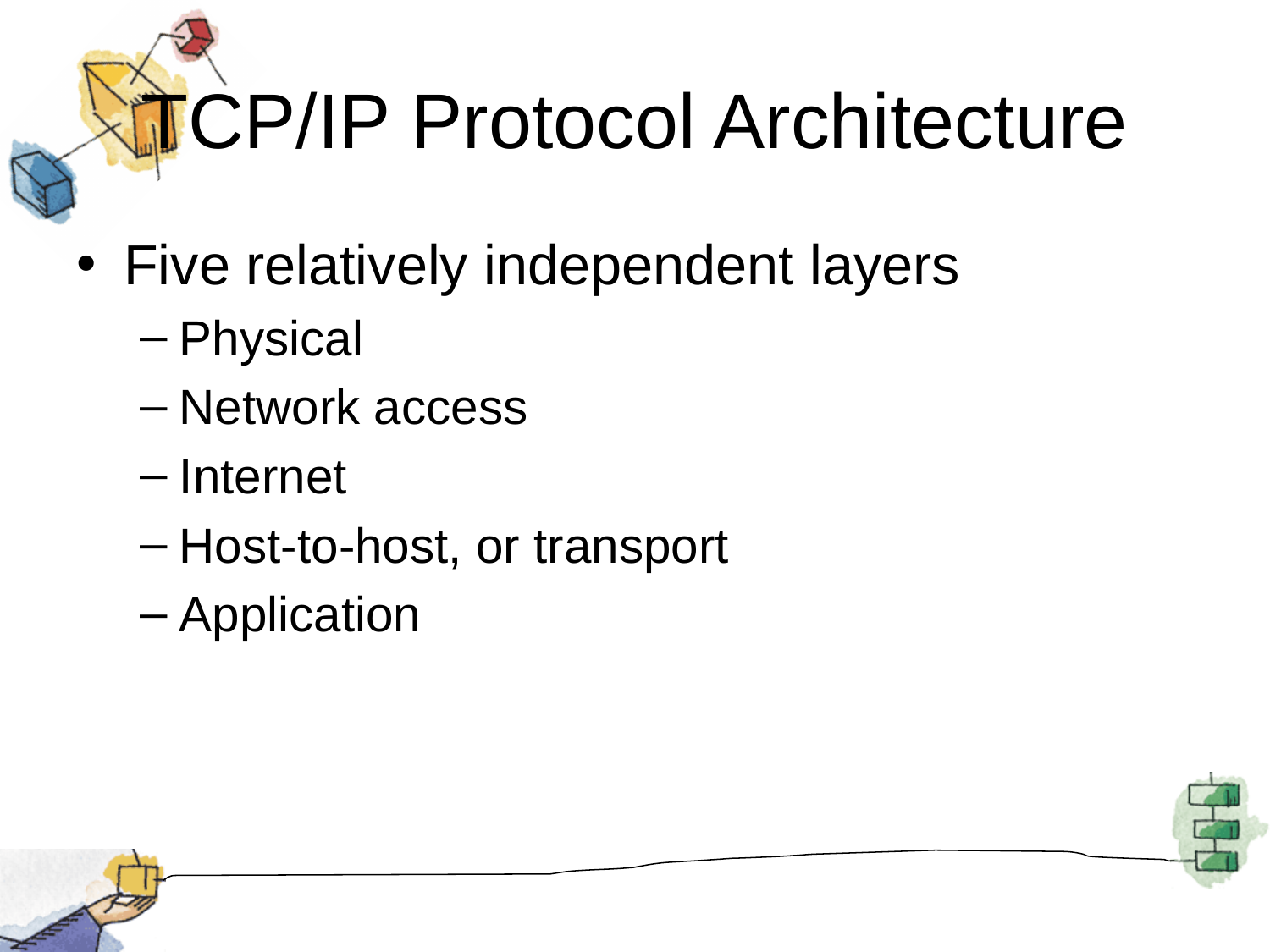

# TCP/IP Protocol Architecture
Five relatively independent layers
Physical
Network access
Internet
Host-to-host, or transport
Application